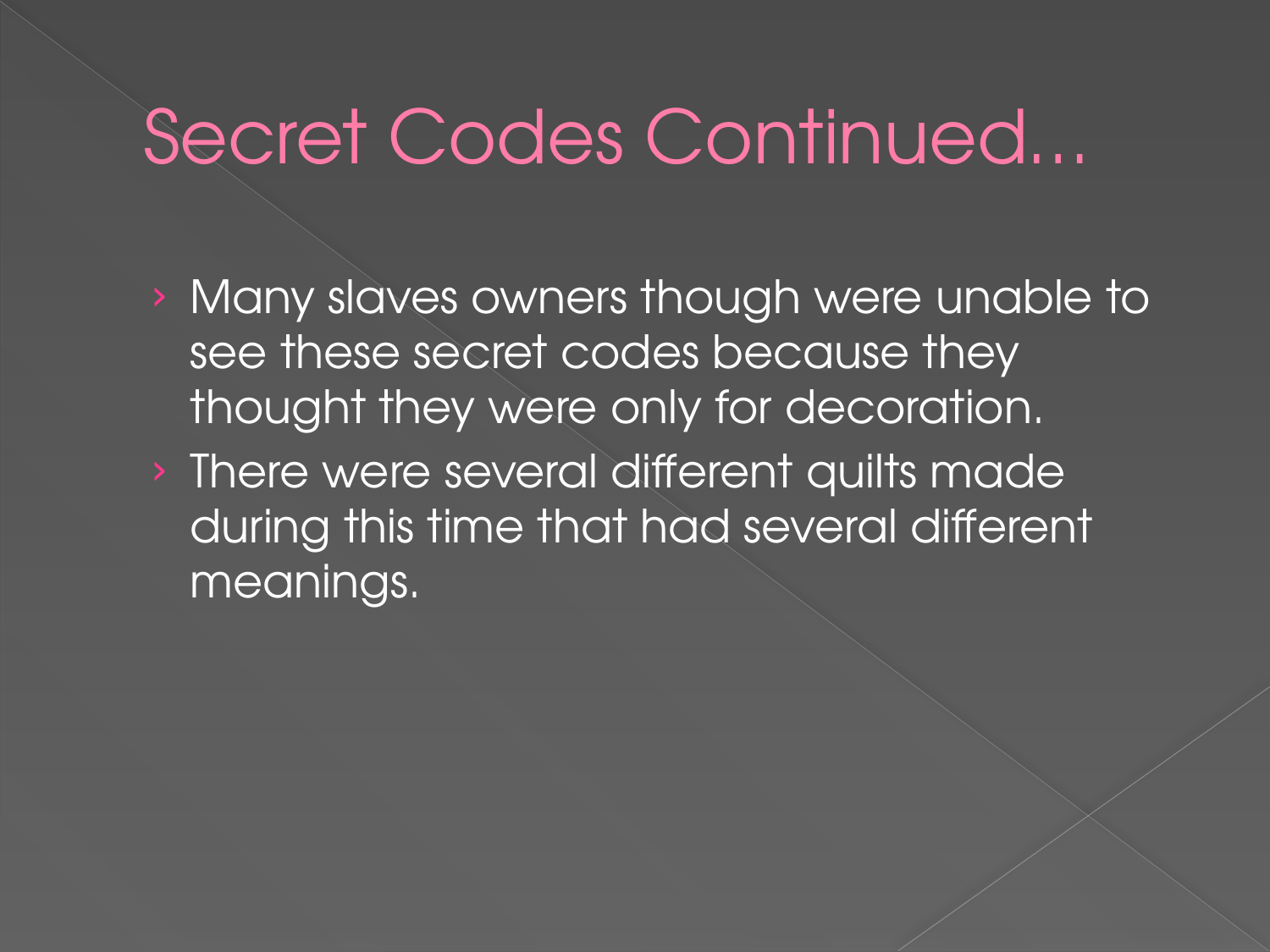

# Secret Codes Continued…
Many slaves owners though were unable to see these secret codes because they thought they were only for decoration.
There were several different quilts made during this time that had several different meanings.